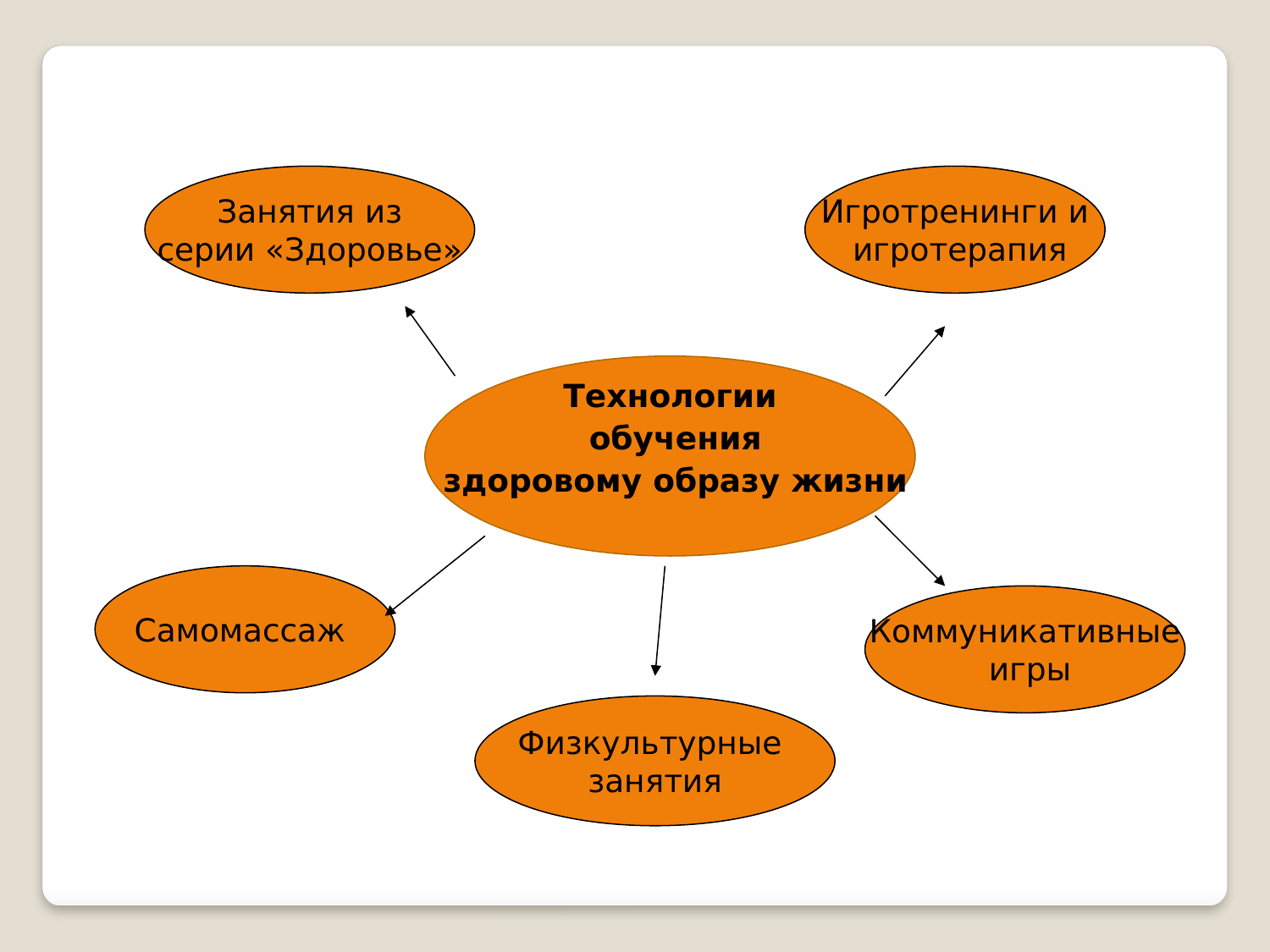

Занятия из
серии «Здоровье»
Игротренинги и
 игротерапия

Технологии
 обучения
 здоровому образу жизни

Самомассаж

Коммуникативные
 игры
Физкультурные
занятия